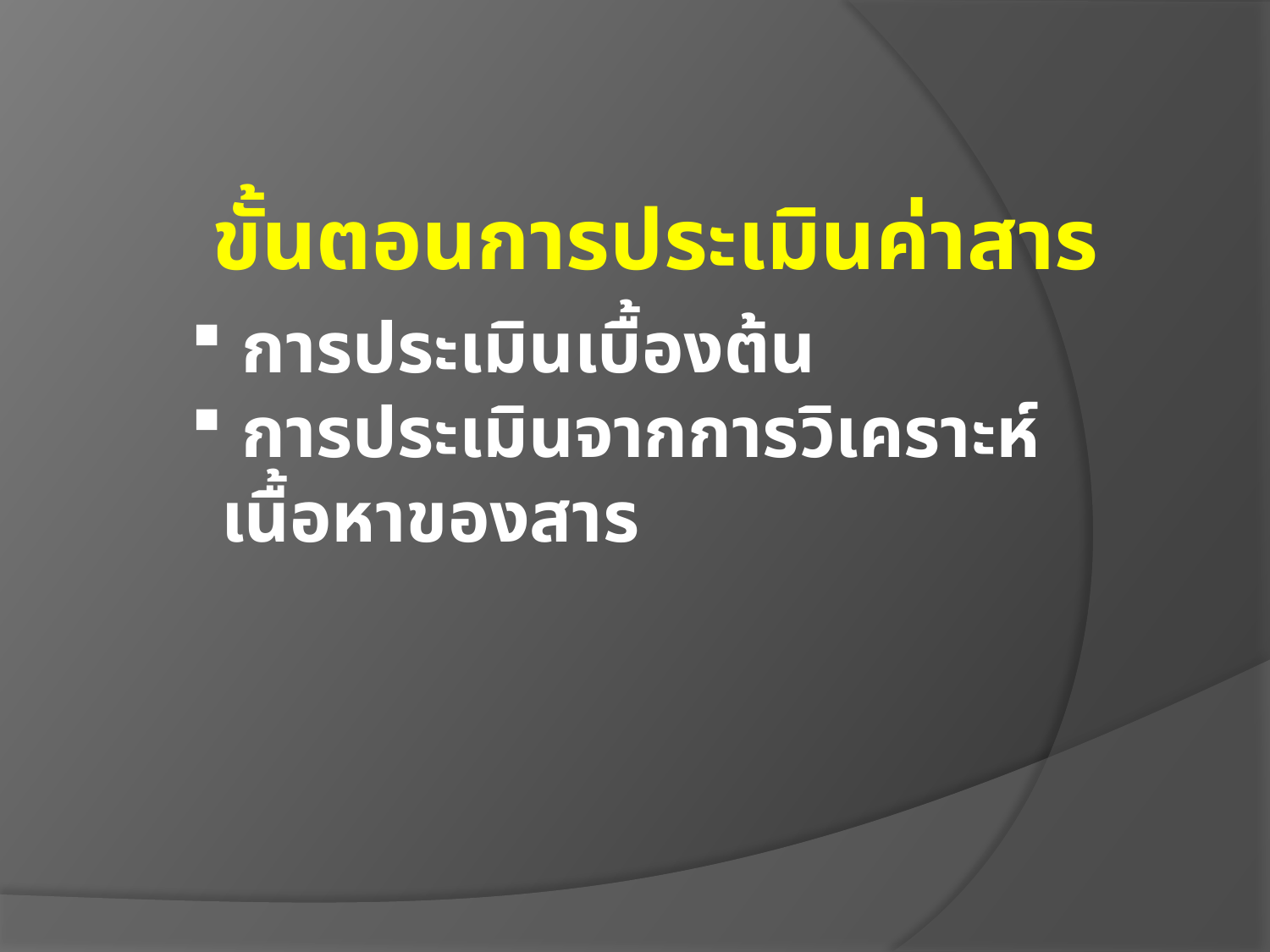

ขั้นตอนการประเมินค่าสาร
 การประเมินเบื้องต้น
 การประเมินจากการวิเคราะห์เนื้อหาของสาร